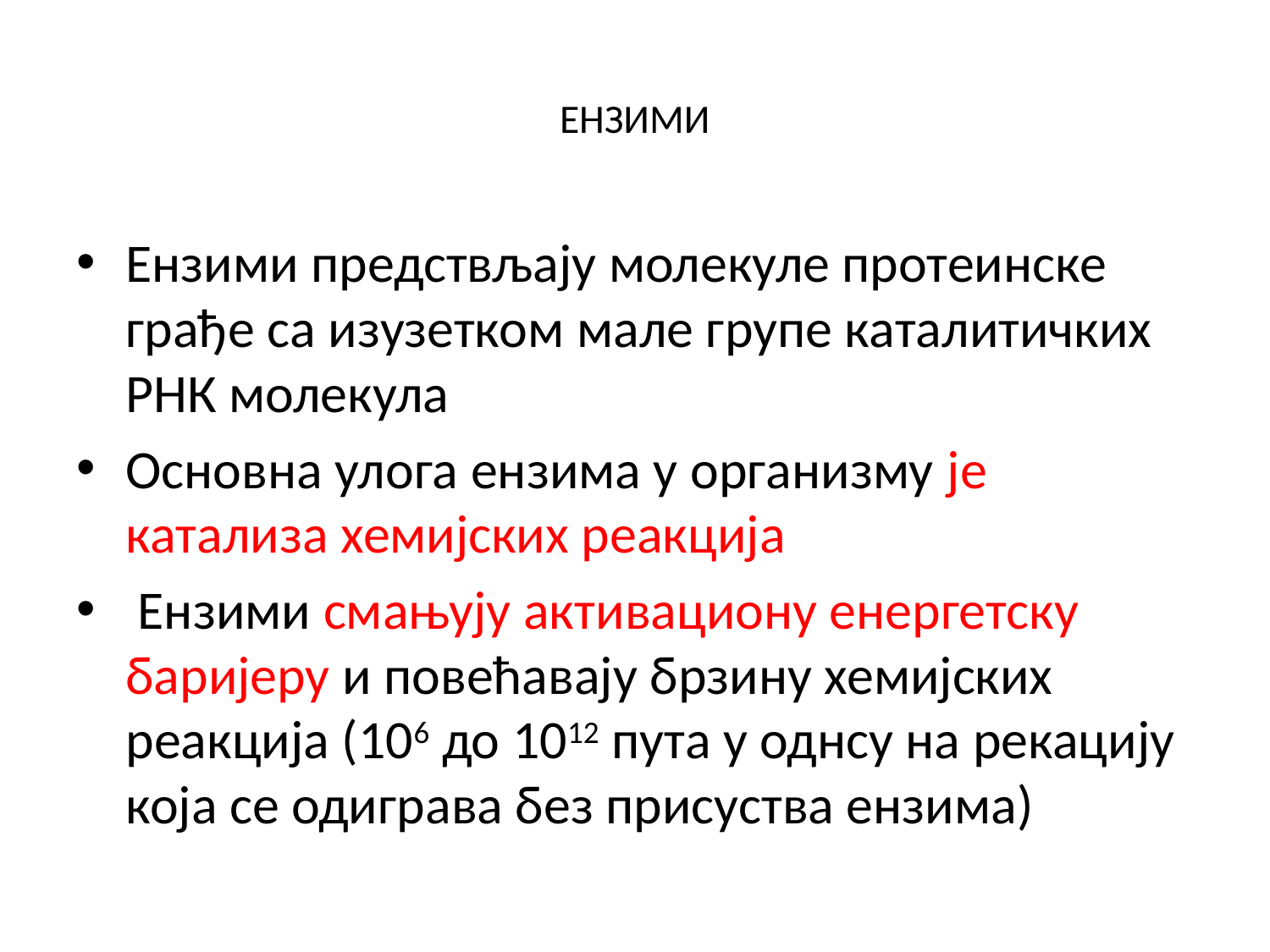

# ЕНЗИМИ
Ензими предствљају молекуле протеинске грађе са изузетком мале групе каталитичких РНК молекула
Основна улога ензима у организму је катализа хемијских реакција
 Ензими смањују активациону енергетску баријеру и повећавају брзину хемијских реакција (106 до 1012 пута у однсу на рекацију која се одиграва без присуства ензима)